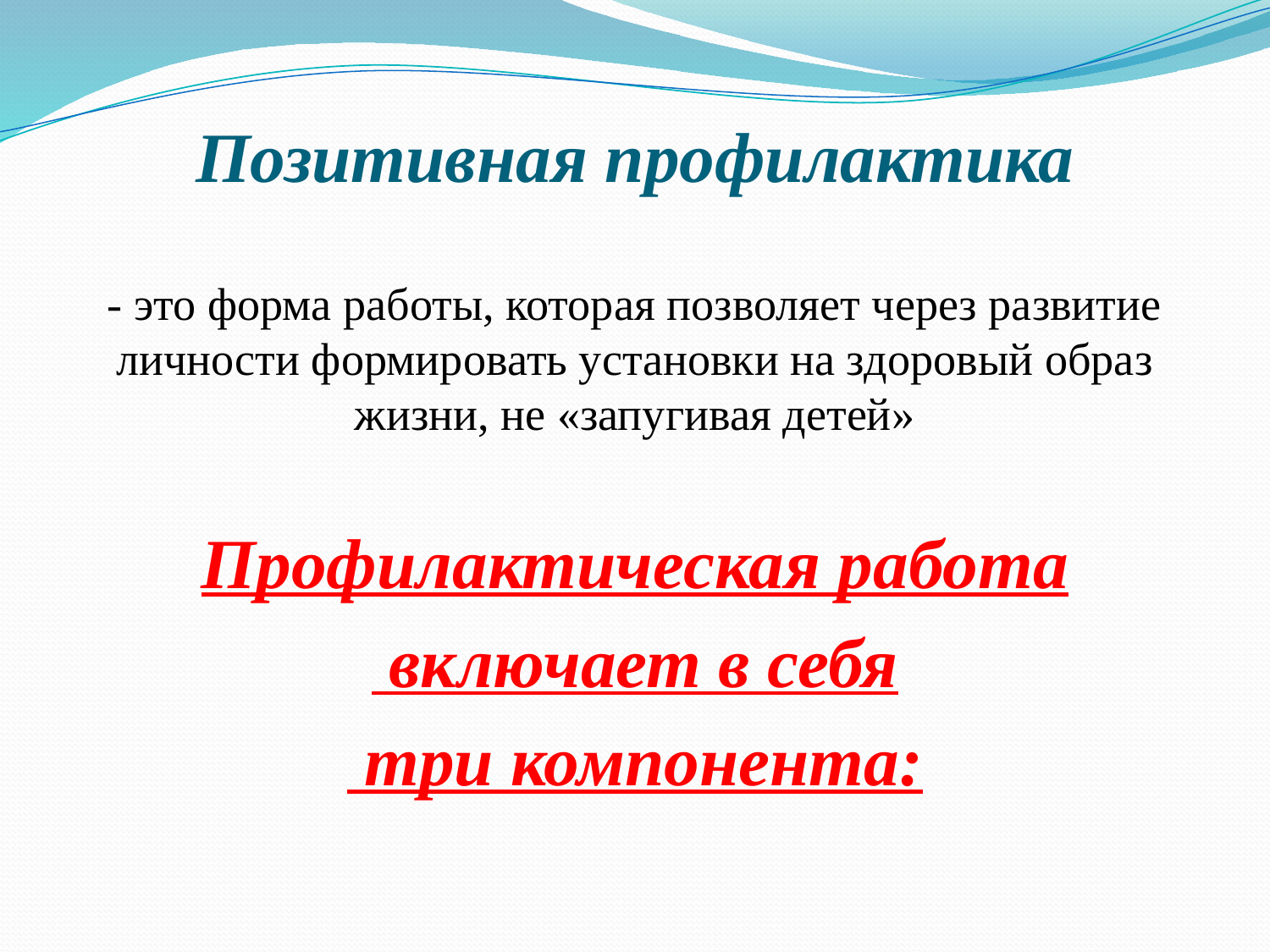

# Позитивная профилактика
- это форма работы, которая позволяет через развитие личности формировать установки на здоровый образ жизни, не «запугивая детей»

Профилактическая работа
 включает в себя
 три компонента: